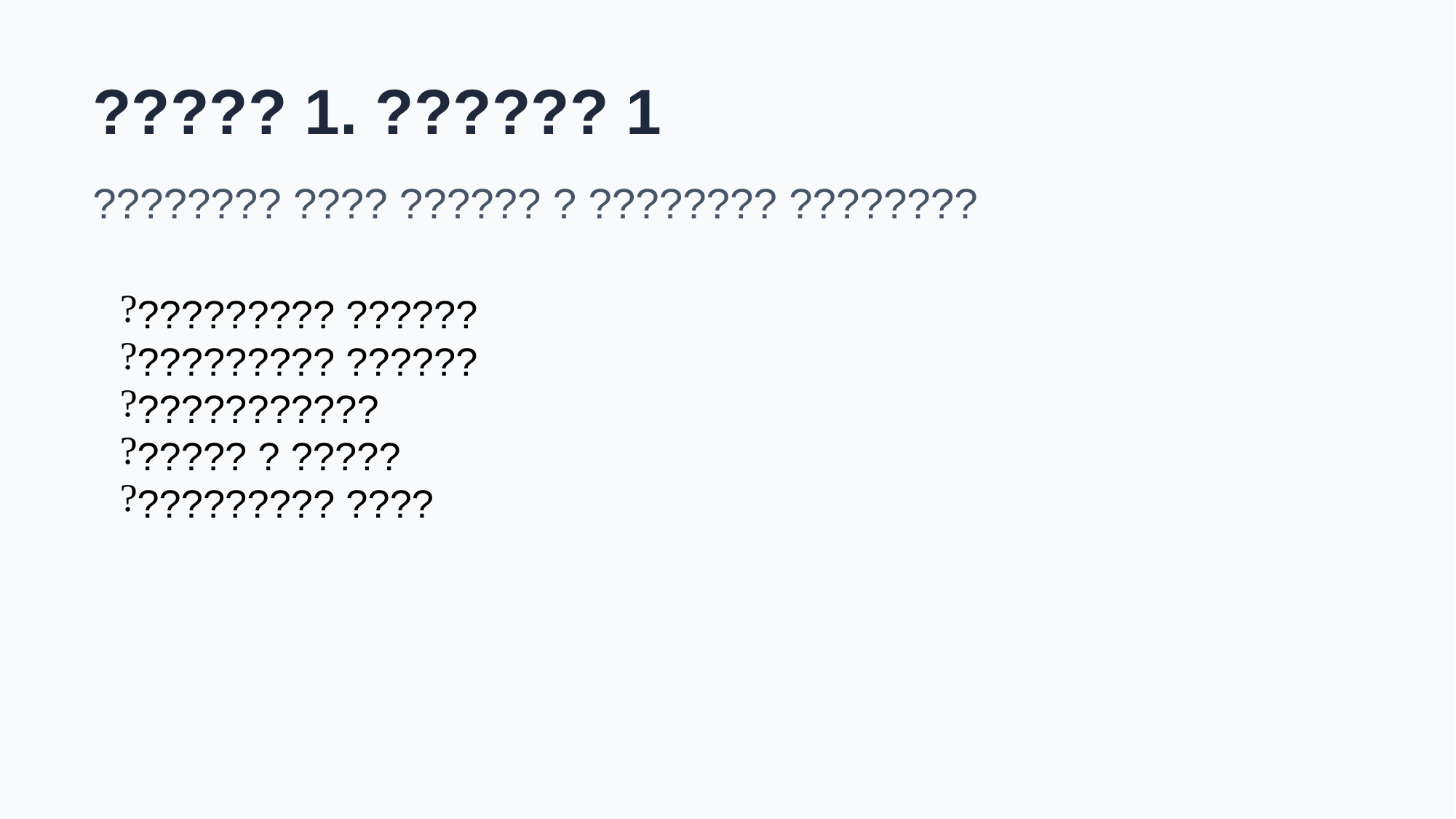

????? 1. ?????? 1
???????? ???? ?????? ? ???????? ????????
????????? ??????
????????? ??????
???????????
????? ? ?????
????????? ????